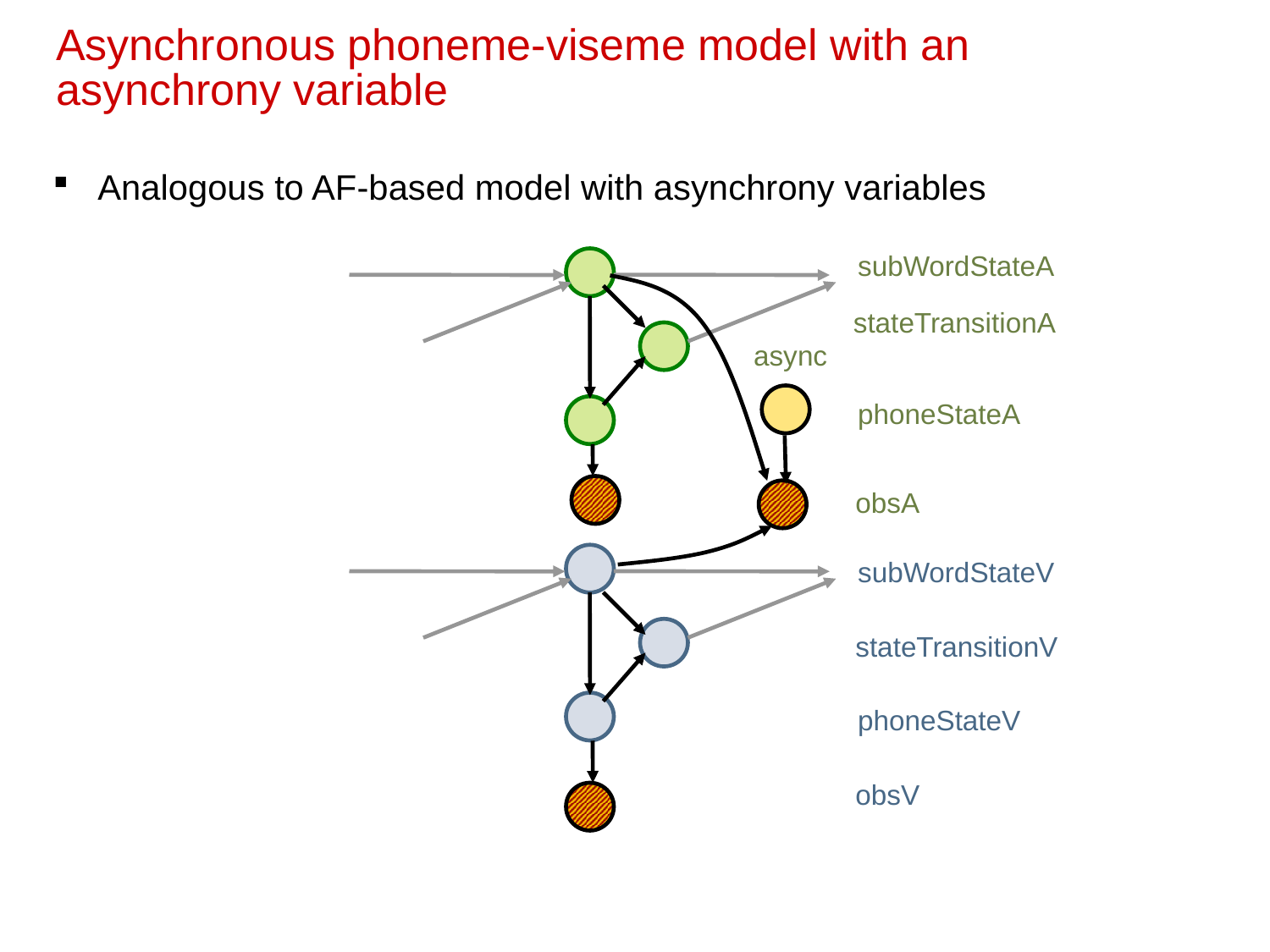

# Asynchronous phoneme-viseme model with an asynchrony variable
Analogous to AF-based model with asynchrony variables

subWordStateA

stateTransitionA

async

phoneStateA

obsA

subWordStateV

stateTransitionV

phoneStateV

obsV